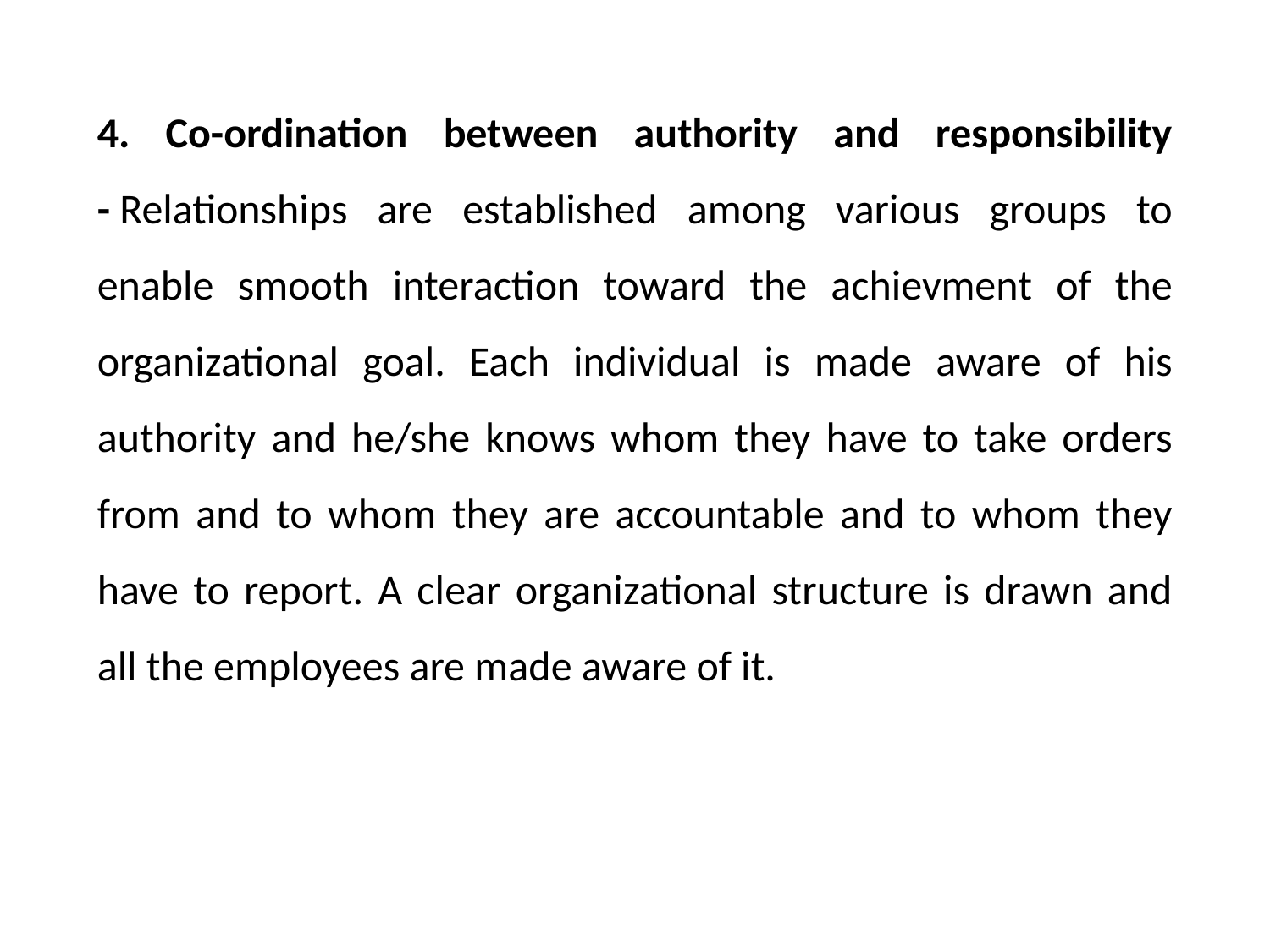

4. Co-ordination between authority and responsibility - Relationships are established among various groups to enable smooth interaction toward the achievment of the organizational goal. Each individual is made aware of his authority and he/she knows whom they have to take orders from and to whom they are accountable and to whom they have to report. A clear organizational structure is drawn and all the employees are made aware of it.